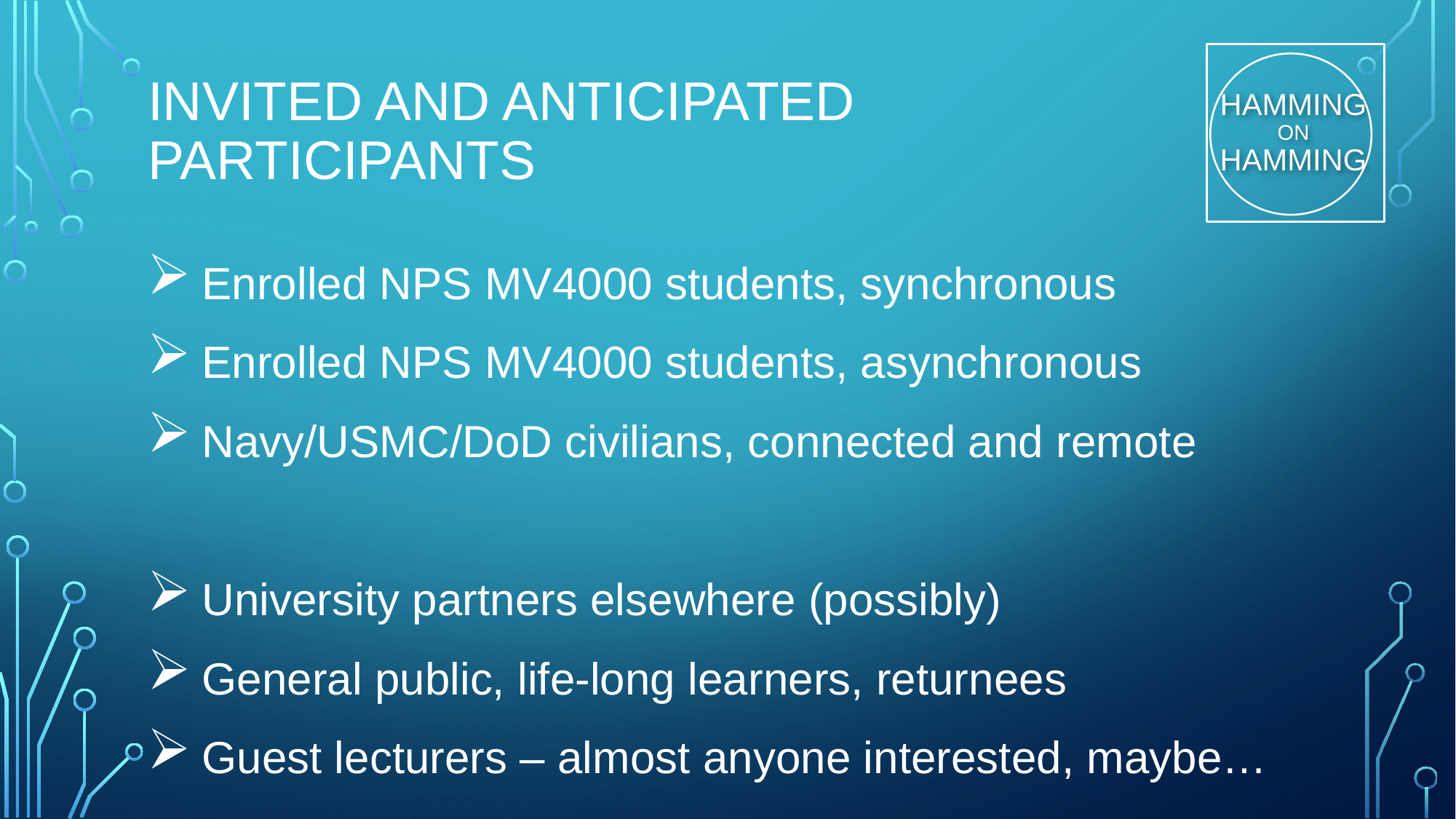

# INVITED and anticipated PARTICIPANTS
Enrolled NPS MV4000 students, synchronous
Enrolled NPS MV4000 students, asynchronous
Navy/USMC/DoD civilians, connected and remote

University partners elsewhere (possibly)
General public, life-long learners, returnees
Guest lecturers – almost anyone interested, maybe…